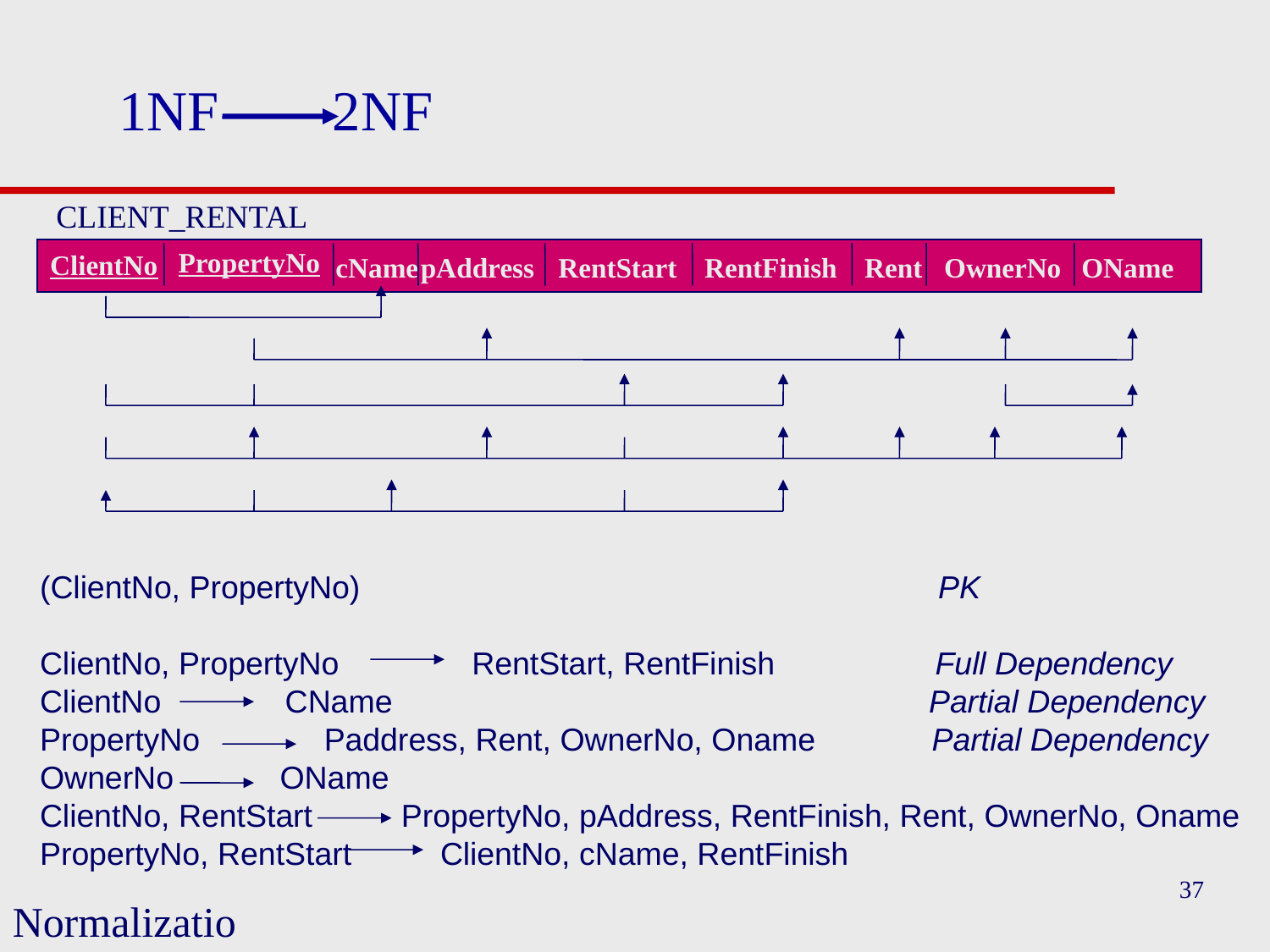

# 1NF        2NF

CLIENT_RENTAL
PropertyNo

ClientNo

cName

pAddress

RentStart
RentFinish

Rent

OwnerNo
OName

(ClientNo, PropertyNo)                                                                 PK

ClientNo, PropertyNo               RentStart, RentFinish	               Full Dependency
ClientNo              CName					Partial Dependency
PropertyNo              Paddress, Rent, OwnerNo, Oname             Partial Dependency
OwnerNo            OName
ClientNo, RentStart          PropertyNo, pAddress, RentFinish, Rent, OwnerNo, Oname
PropertyNo, RentStart          ClientNo, cName, RentFinish

37
Normalization